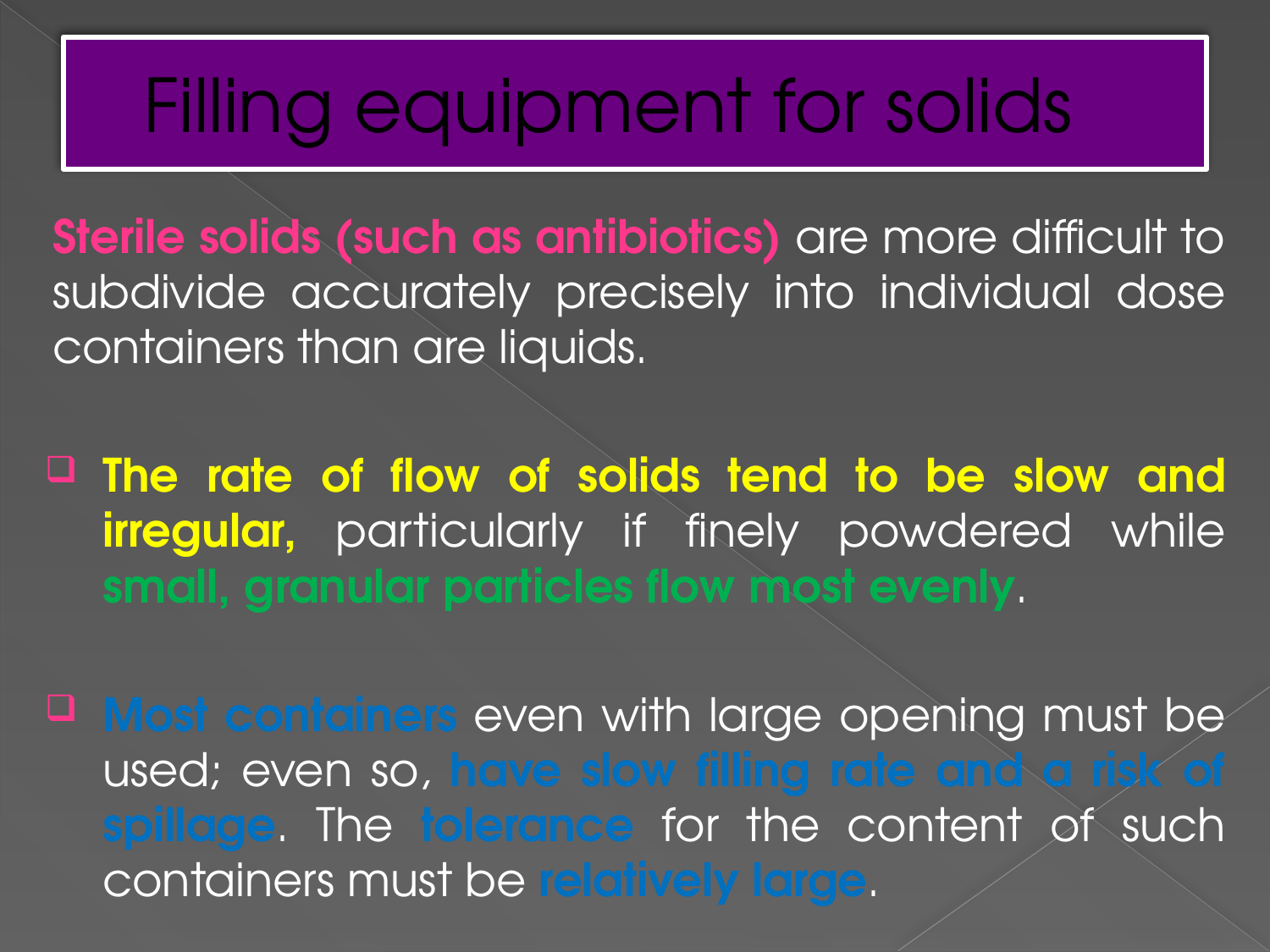

# Filling equipment for solids
Sterile solids (such as antibiotics) are more difficult to subdivide accurately precisely into individual dose containers than are liquids.

The rate of flow of solids tend to be slow and irregular, particularly if finely powdered while small, granular particles flow most evenly.

Most containers even with large opening must be used; even so, have slow filling rate and a risk of spillage. The tolerance for the content of such containers must be relatively large.